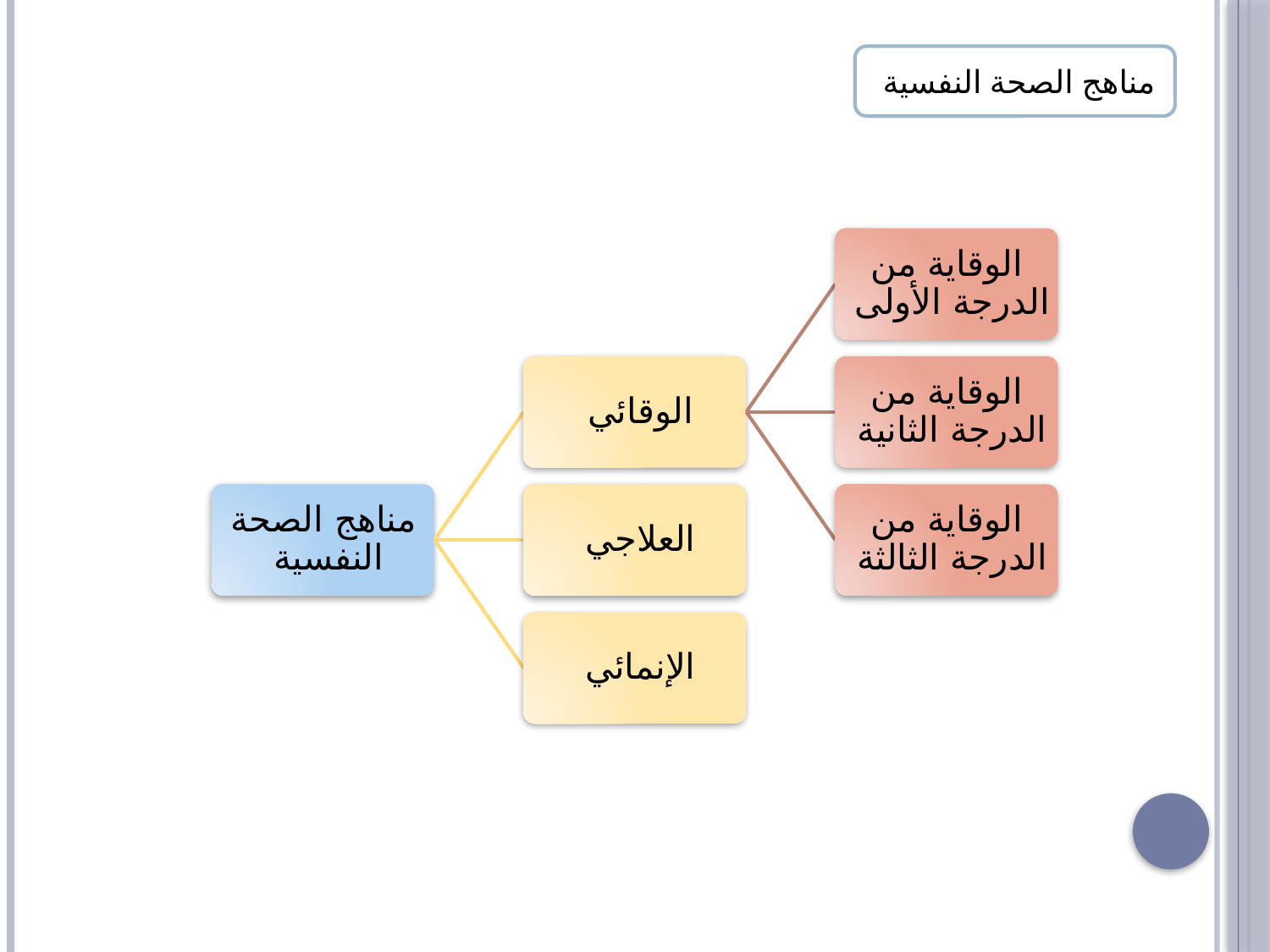

مناهج الصحة النفسية
مناهج الصحة النفسية

الوقائي

الوقاية من الدرجة الأولى

الوقاية من الدرجة الثانية

الوقاية من الدرجة الثالثة

العلاجي

الإنمائي